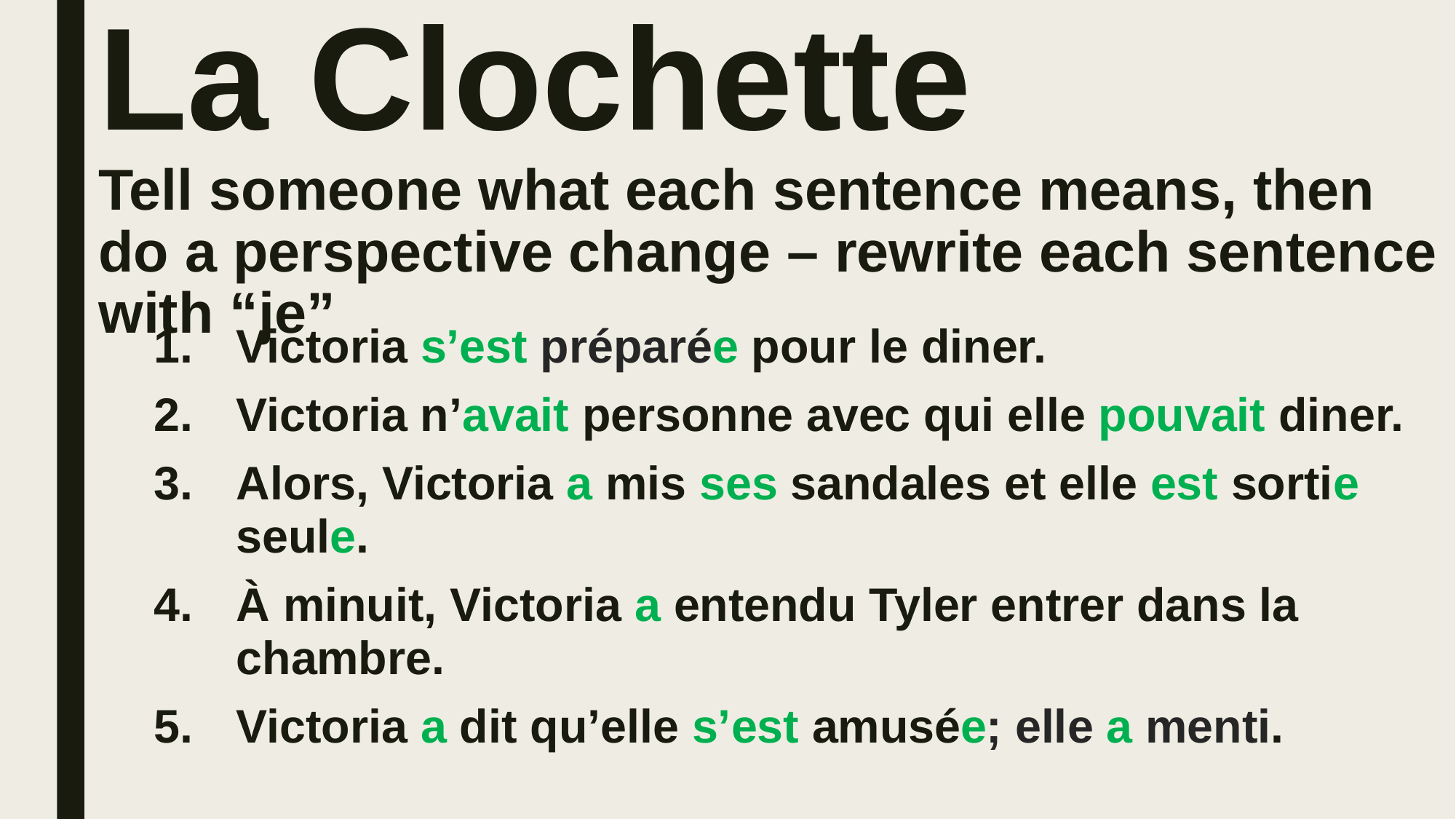

# La Clochette Tell someone what each sentence means, then do a perspective change – rewrite each sentence with “je”
Victoria s’est préparée pour le diner.
Victoria n’avait personne avec qui elle pouvait diner.
Alors, Victoria a mis ses sandales et elle est sortie seule.
À minuit, Victoria a entendu Tyler entrer dans la chambre.
Victoria a dit qu’elle s’est amusée; elle a menti.